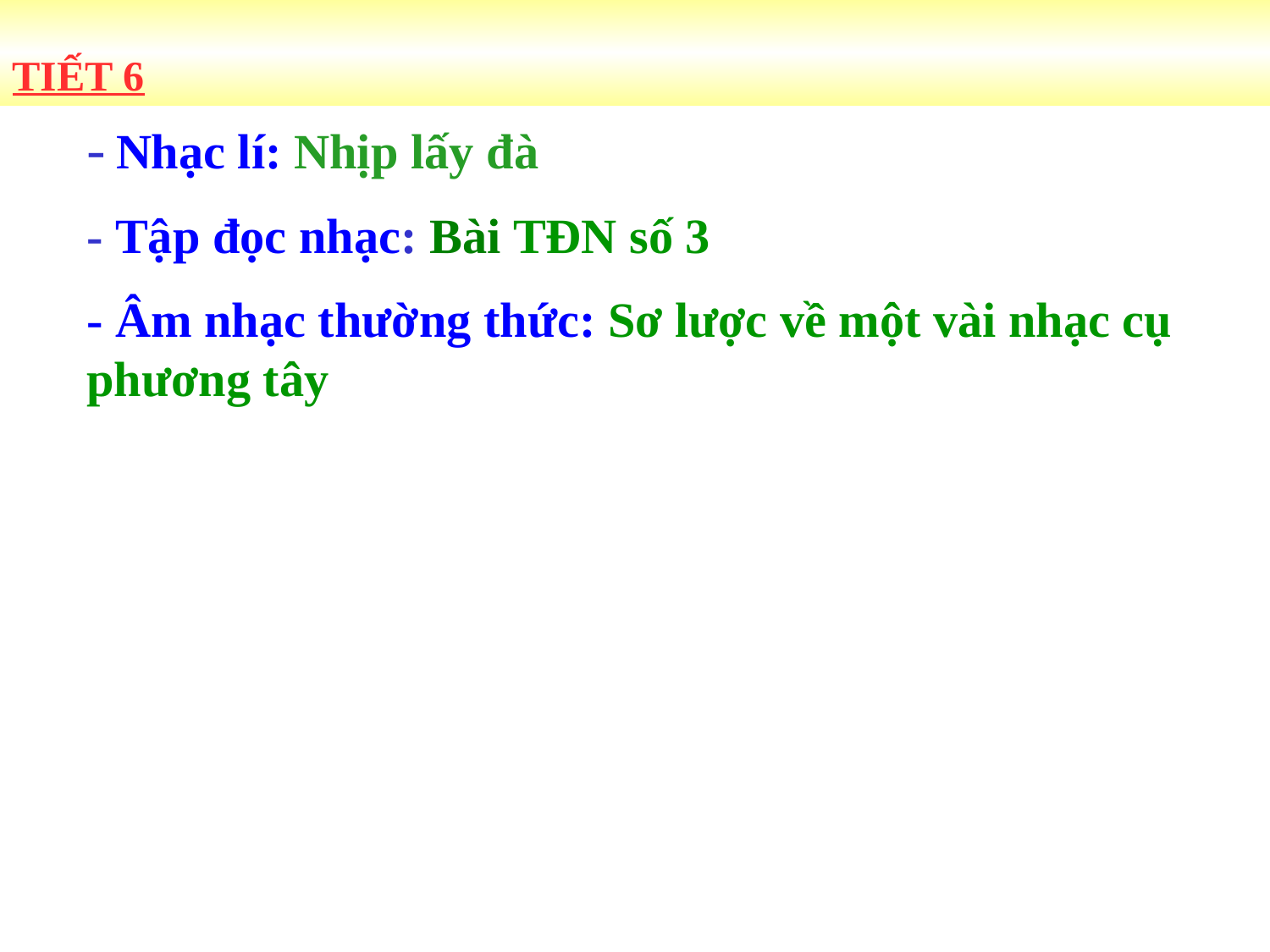

TIẾT 6
- Nhạc lí: Nhịp lấy đà
- Tập đọc nhạc: Bài TĐN số 3
- Âm nhạc thường thức: Sơ lược về một vài nhạc cụ phương tây